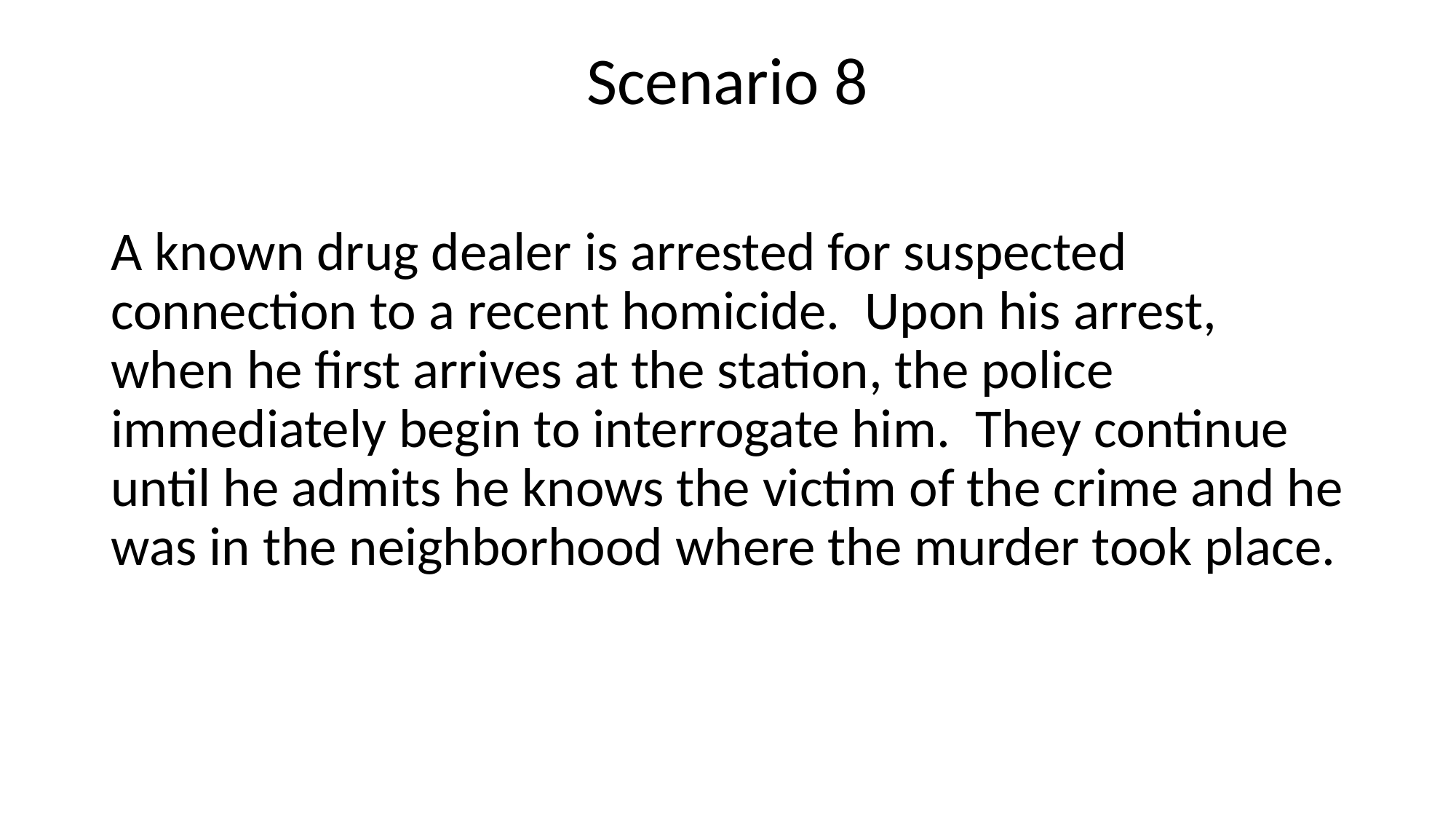

# Scenario 8
A known drug dealer is arrested for suspected connection to a recent homicide.  Upon his arrest, when he first arrives at the station, the police immediately begin to interrogate him.  They continue until he admits he knows the victim of the crime and he was in the neighborhood where the murder took place.